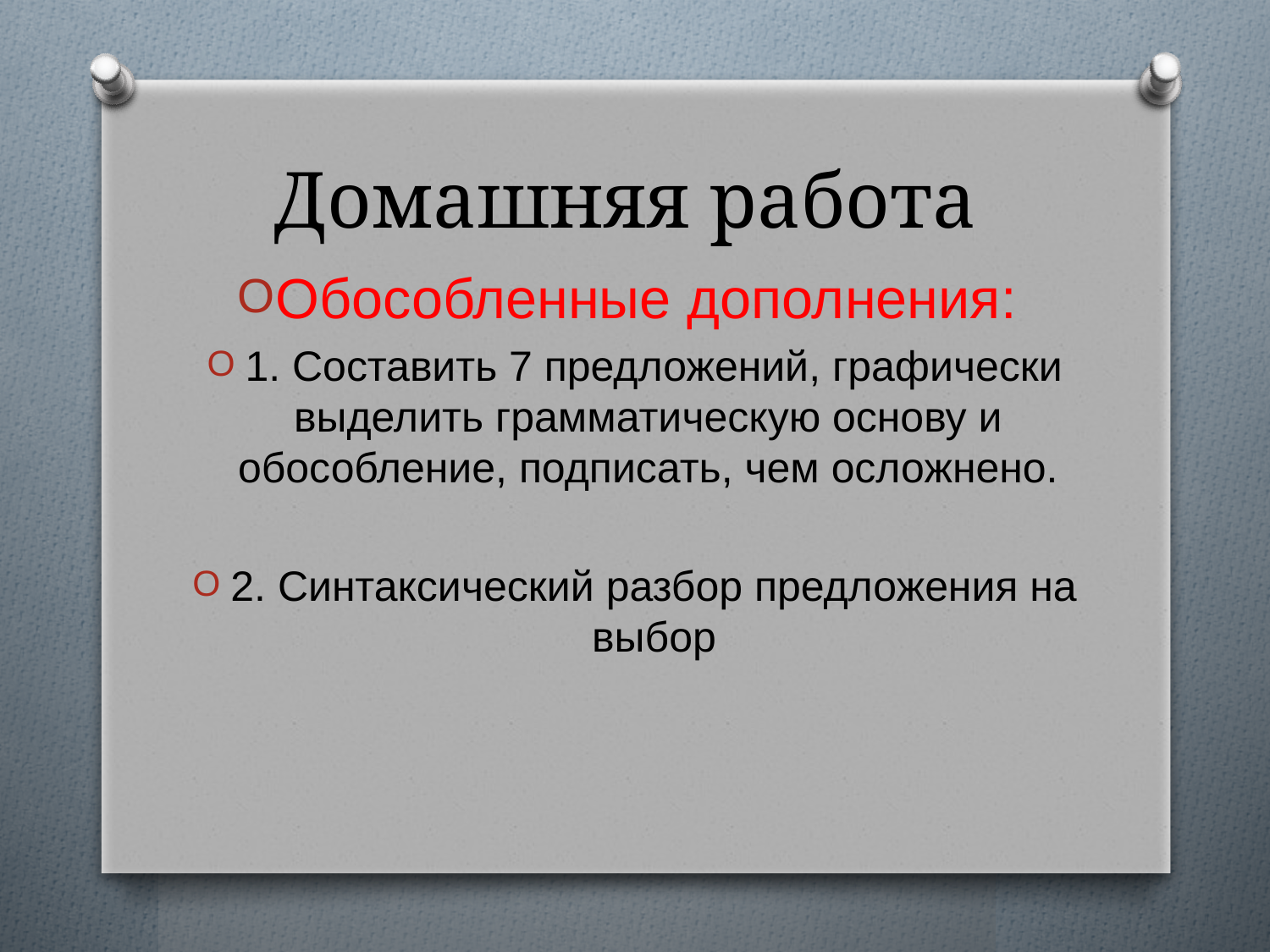

# Домашняя работа
Обособленные дополнения:
1. Составить 7 предложений, графически выделить грамматическую основу и  обособление, подписать, чем осложнено.

2. Синтаксический разбор предложения на выбор